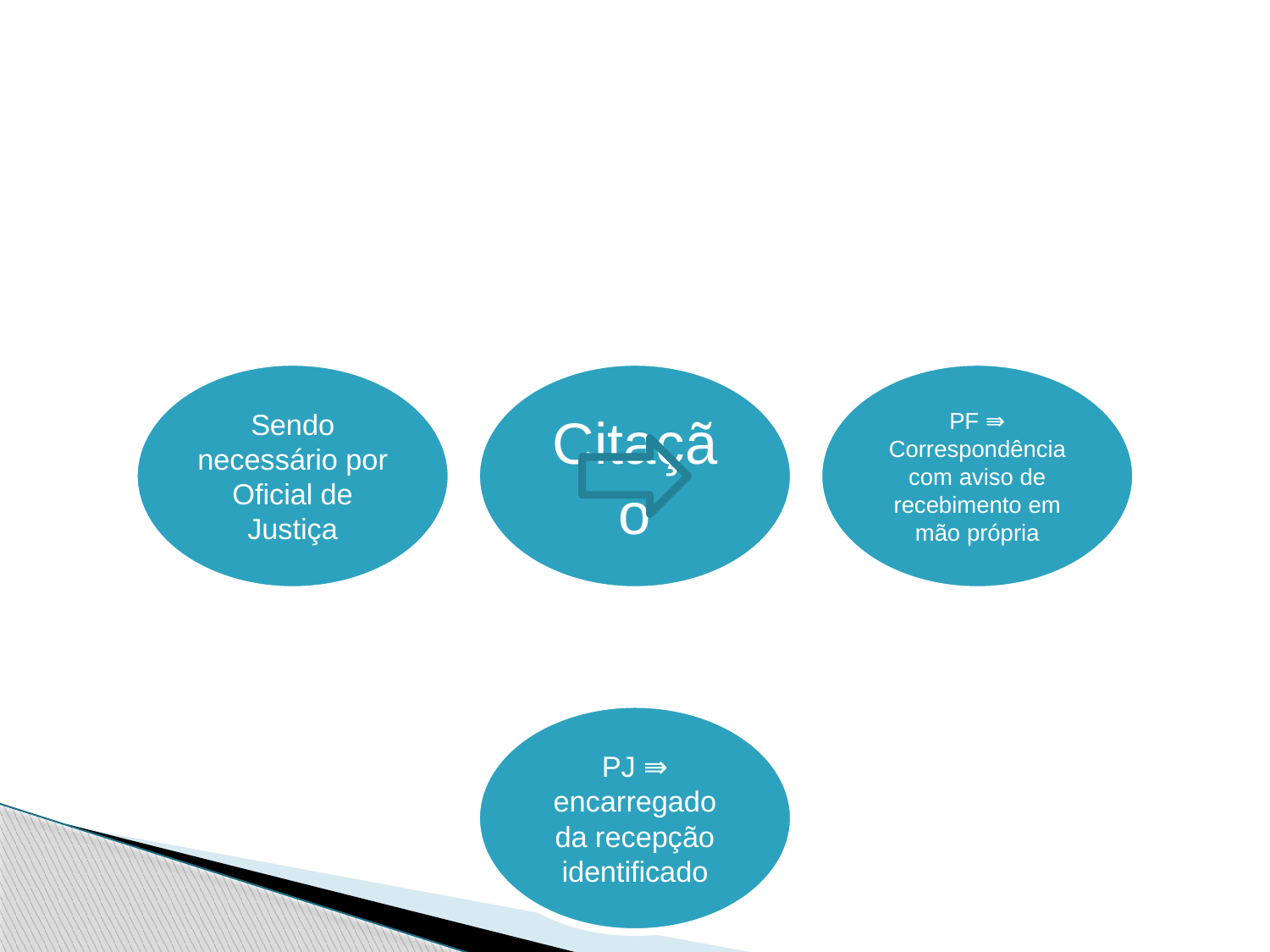

Citação
PF ⇛ Correspondência com aviso de recebimento em mão própria
PJ ⇛
encarregado da recepção identificado
Sendo necessário por Oficial de Justiça